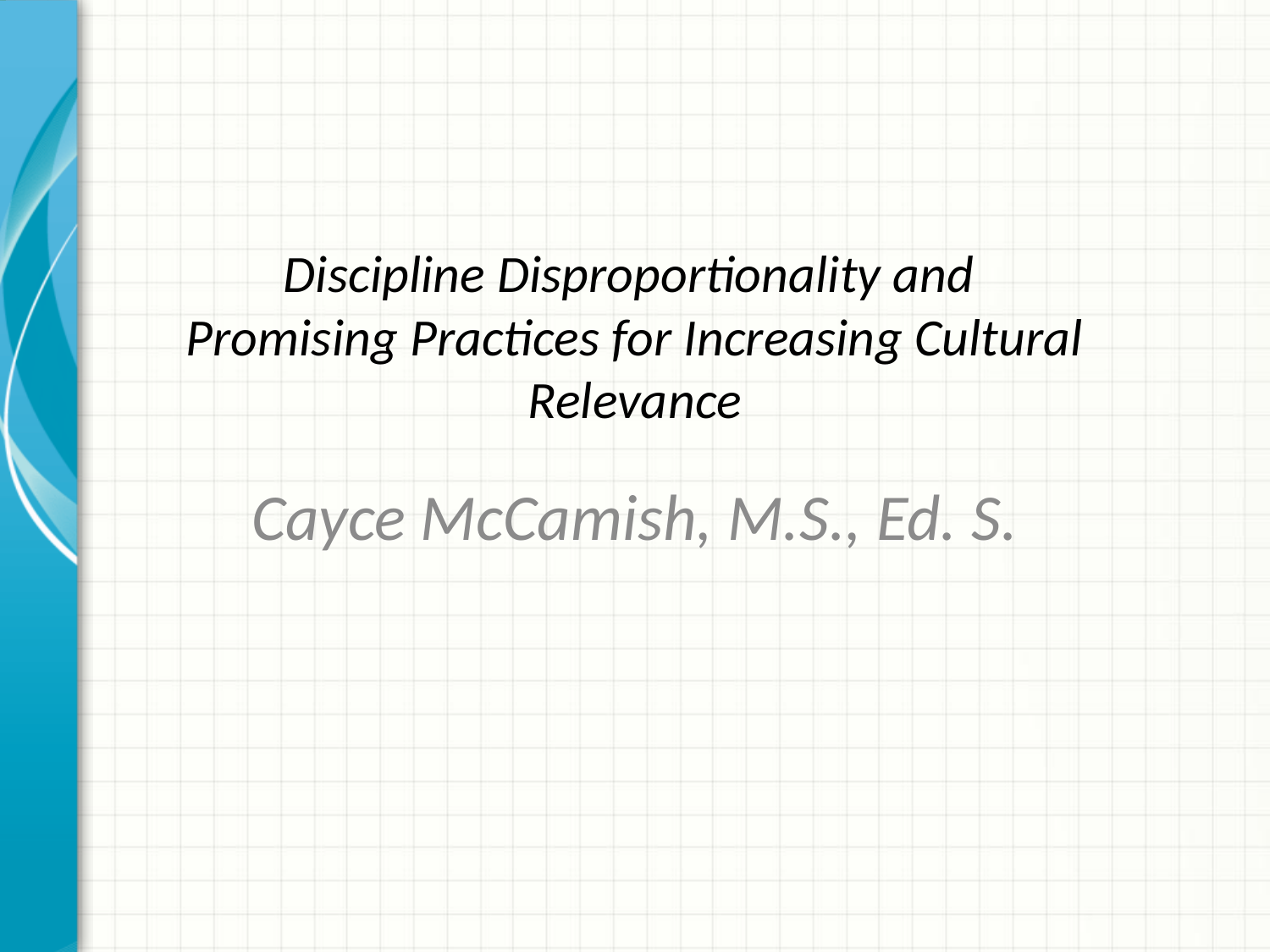

Discipline Disproportionality and
Promising Practices for Increasing Cultural Relevance
Cayce McCamish, M.S., Ed. S.